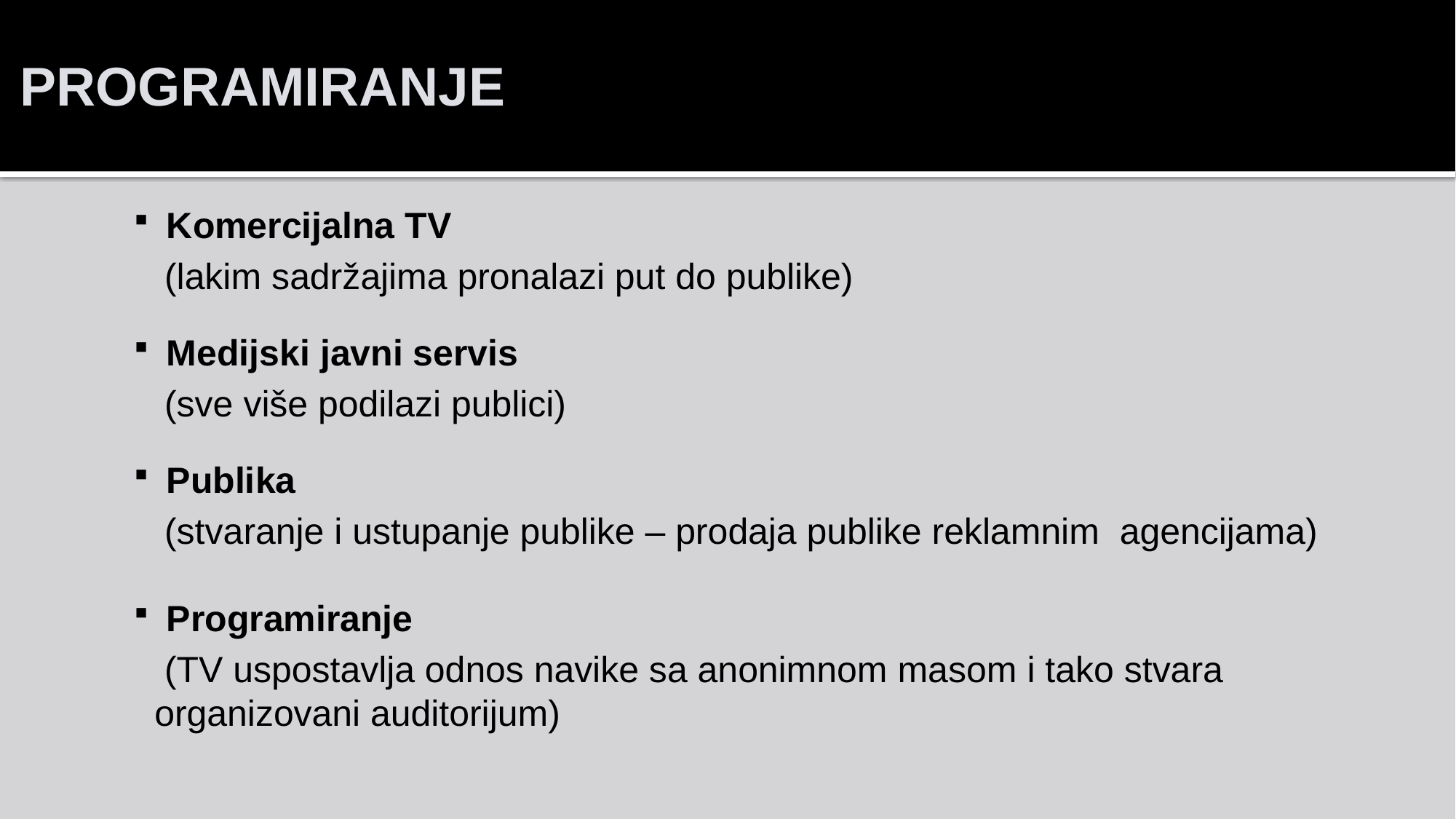

# PROGRAMIRANJE
Komercijalna TV
   (lakim sadržajima pronalazi put do publike)

Medijski javni servis
   (sve više podilazi publici)

Publika
   (stvaranje i ustupanje publike – prodaja publike reklamnim  agencijama)

Programiranje
   (TV uspostavlja odnos navike sa anonimnom masom i tako stvara organizovani auditorijum)